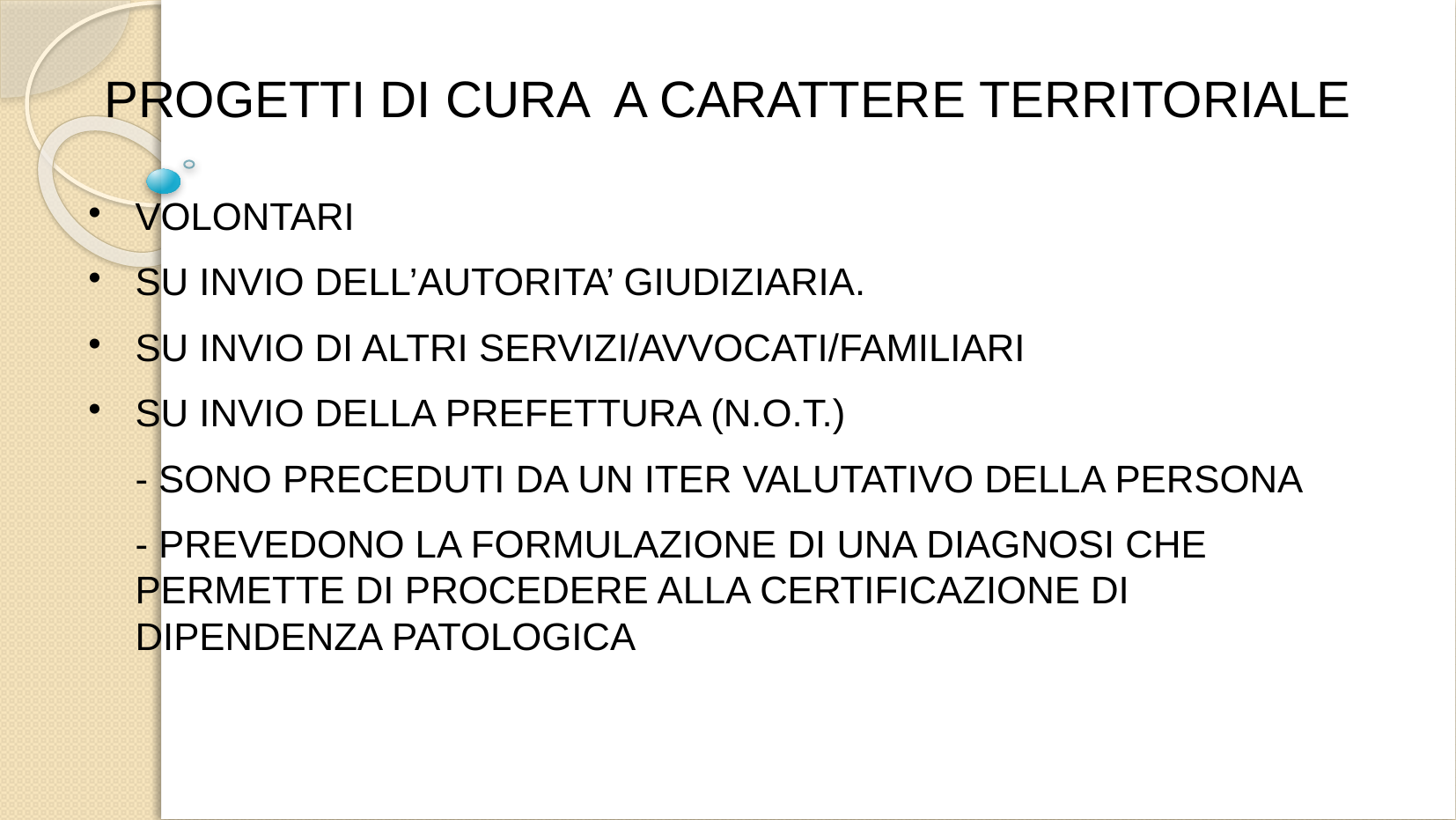

# PROGETTI DI CURA  A CARATTERE TERRITORIALE
VOLONTARI
SU INVIO DELL’AUTORITA’ GIUDIZIARIA.
SU INVIO DI ALTRI SERVIZI/AVVOCATI/FAMILIARI
SU INVIO DELLA PREFETTURA (N.O.T.)
- SONO PRECEDUTI DA UN ITER VALUTATIVO DELLA PERSONA
- PREVEDONO LA FORMULAZIONE DI UNA DIAGNOSI CHE PERMETTE DI PROCEDERE ALLA CERTIFICAZIONE DI DIPENDENZA PATOLOGICA